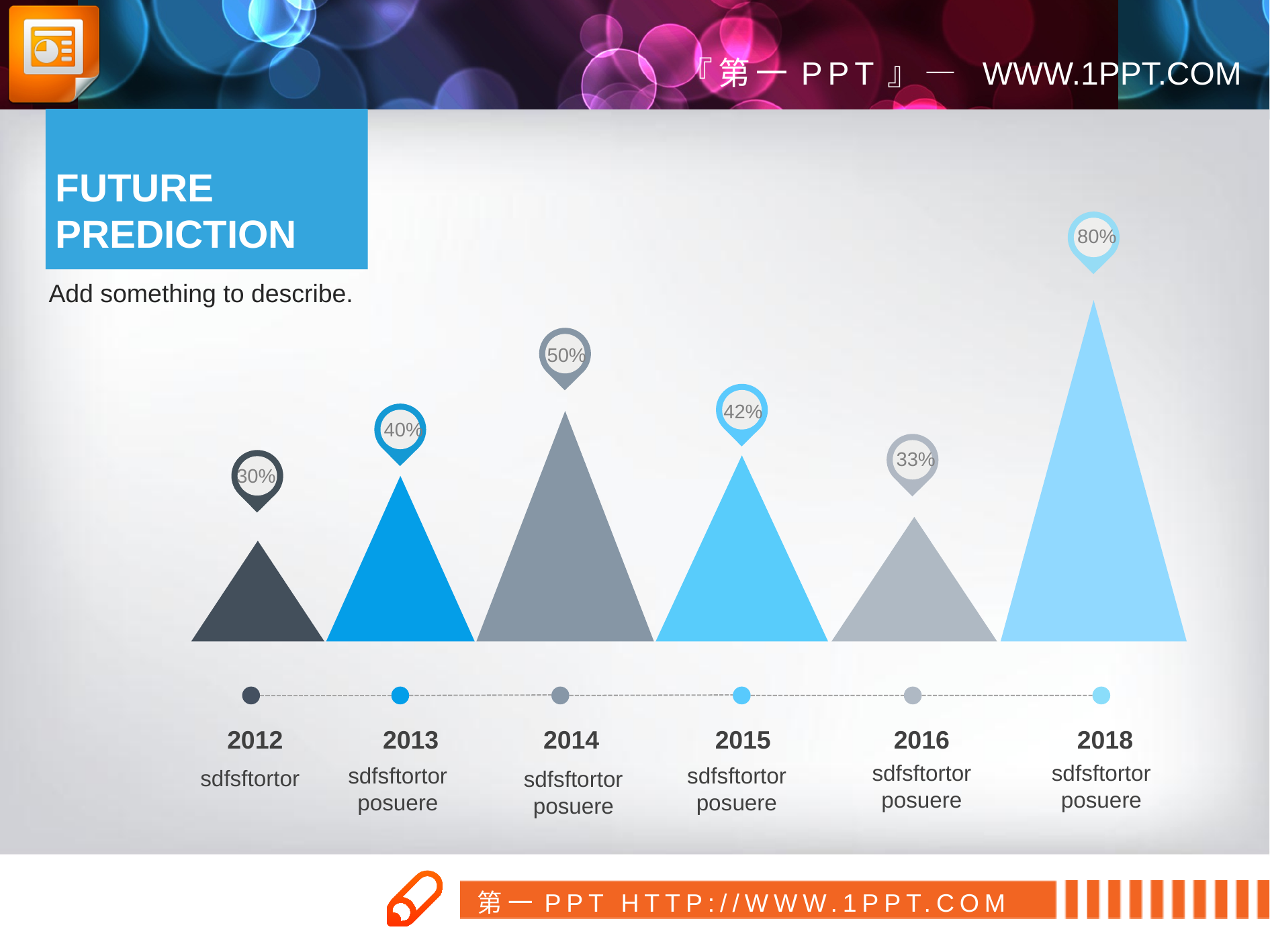

FUTURE PREDICTION

80%
Add something to describe.

50%

42%

40%

33%

30%

2012
2013
2014
2015
2016
2018
sdfsftortor posuere
sdfsftortor posuere
sdfsftortor posuere
sdfsftortor posuere
sdfsftortor
sdfsftortor posuere